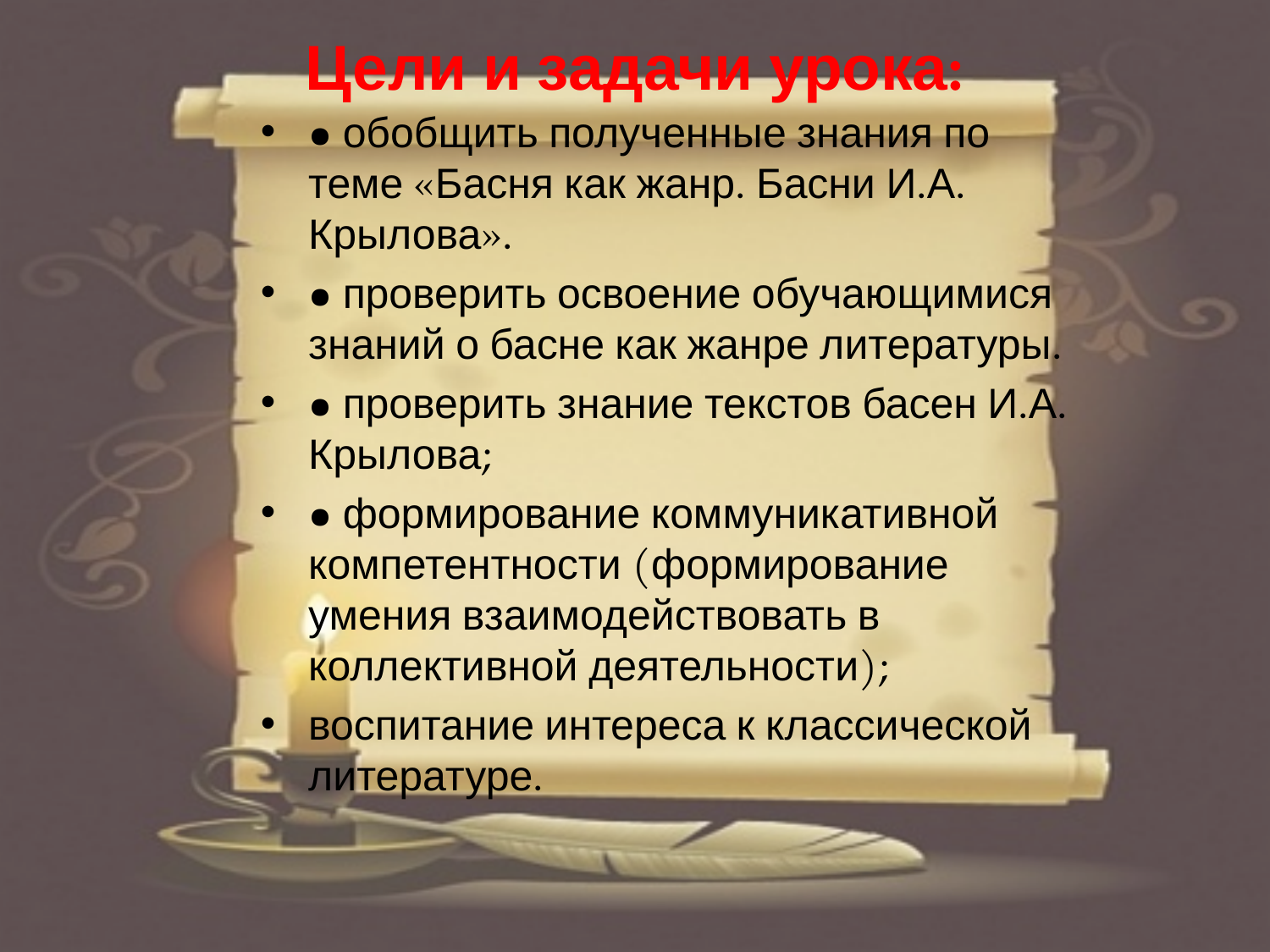

# Цели и задачи урока:
• обобщить полученные знания по теме «Басня как жанр. Басни И.А. Крылова».
• проверить освоение обучающимися знаний о басне как жанре литературы.
• проверить знание текстов басен И.А. Крылова;
• формирование коммуникативной компетентности (формирование умения взаимодействовать в коллективной деятельности);
воспитание интереса к классической литературе.